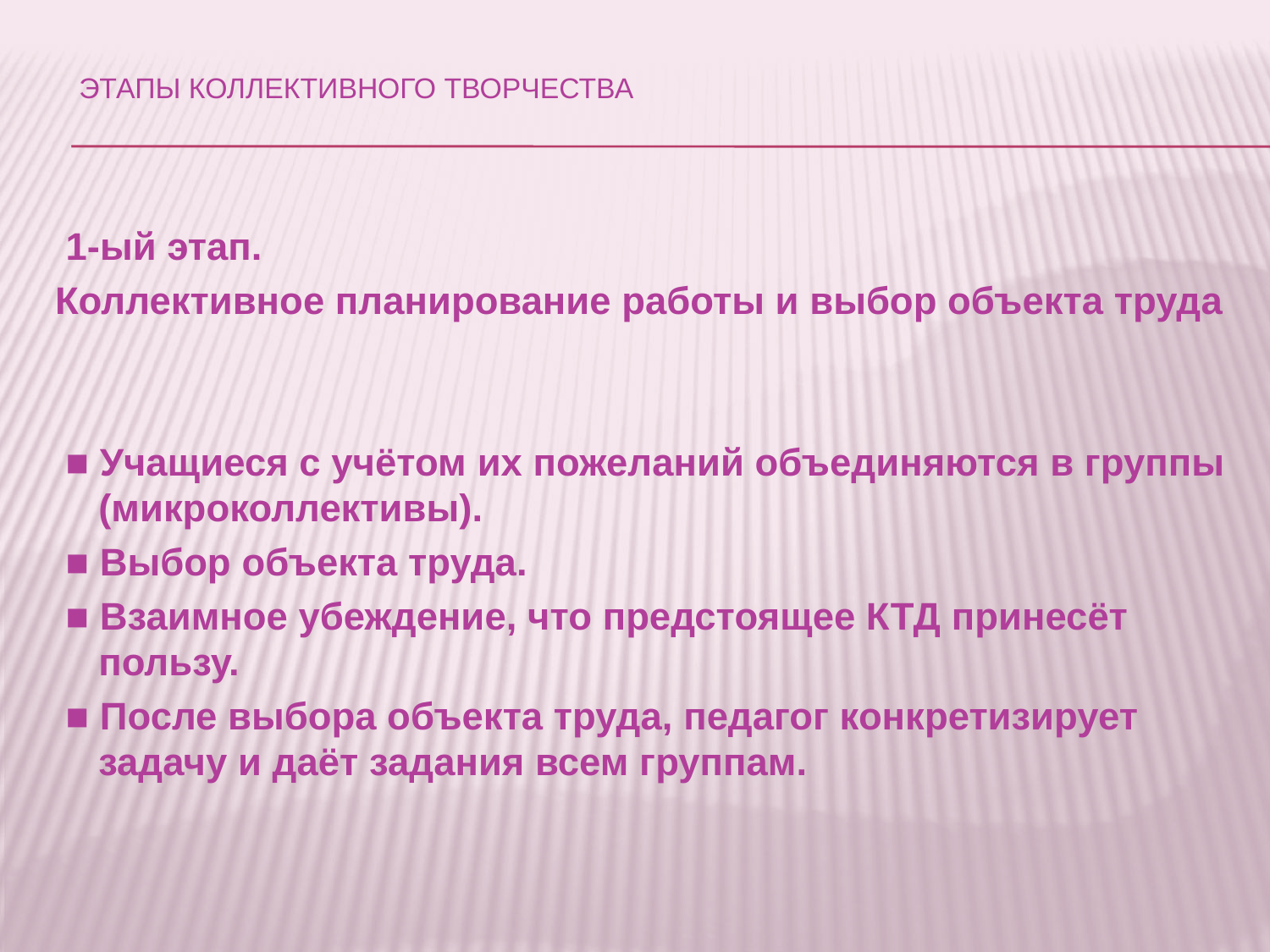

# Этапы коллективного творчества
 1-ый этап.
Коллективное планирование работы и выбор объекта труда

 ■ Учащиеся с учётом их пожеланий объединяются в группы (микроколлективы).
 ■ Выбор объекта труда.
 ■ Взаимное убеждение, что предстоящее КТД принесёт пользу.
 ■ После выбора объекта труда, педагог конкретизирует задачу и даёт задания всем группам.